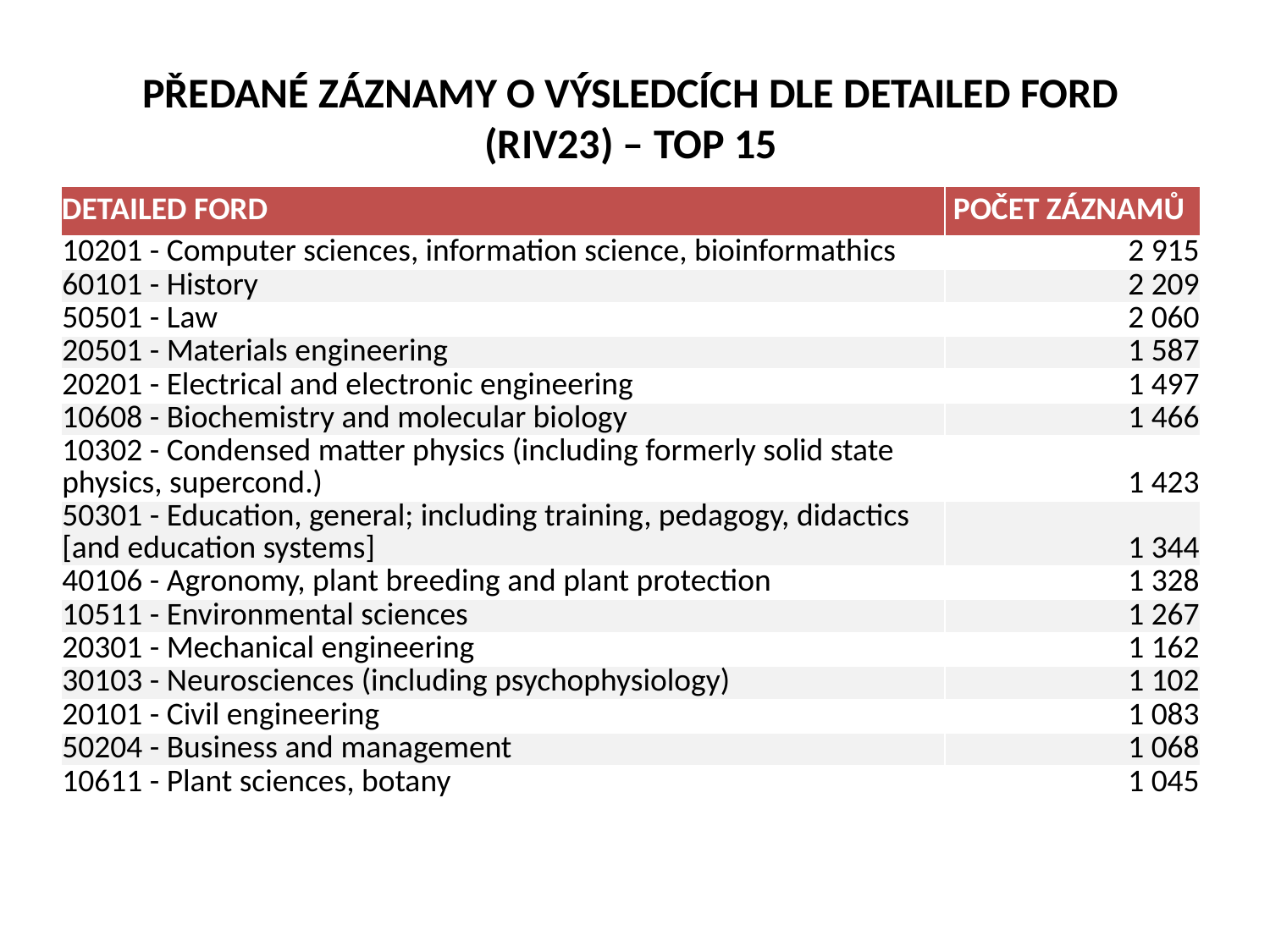

PŘEDANÉ ZÁZNAMY O VÝSLEDCÍCH DLE DETAILED FORD (RIV23) – TOP 15
| DETAILED FORD | POČET ZÁZNAMŮ |
| --- | --- |
| 10201 - Computer sciences, information science, bioinformathics | 2 915 |
| 60101 - History | 2 209 |
| 50501 - Law | 2 060 |
| 20501 - Materials engineering | 1 587 |
| 20201 - Electrical and electronic engineering | 1 497 |
| 10608 - Biochemistry and molecular biology | 1 466 |
| 10302 - Condensed matter physics (including formerly solid state physics, supercond.) | 1 423 |
| 50301 - Education, general; including training, pedagogy, didactics [and education systems] | 1 344 |
| 40106 - Agronomy, plant breeding and plant protection | 1 328 |
| 10511 - Environmental sciences | 1 267 |
| 20301 - Mechanical engineering | 1 162 |
| 30103 - Neurosciences (including psychophysiology) | 1 102 |
| 20101 - Civil engineering | 1 083 |
| 50204 - Business and management | 1 068 |
| 10611 - Plant sciences, botany | 1 045 |